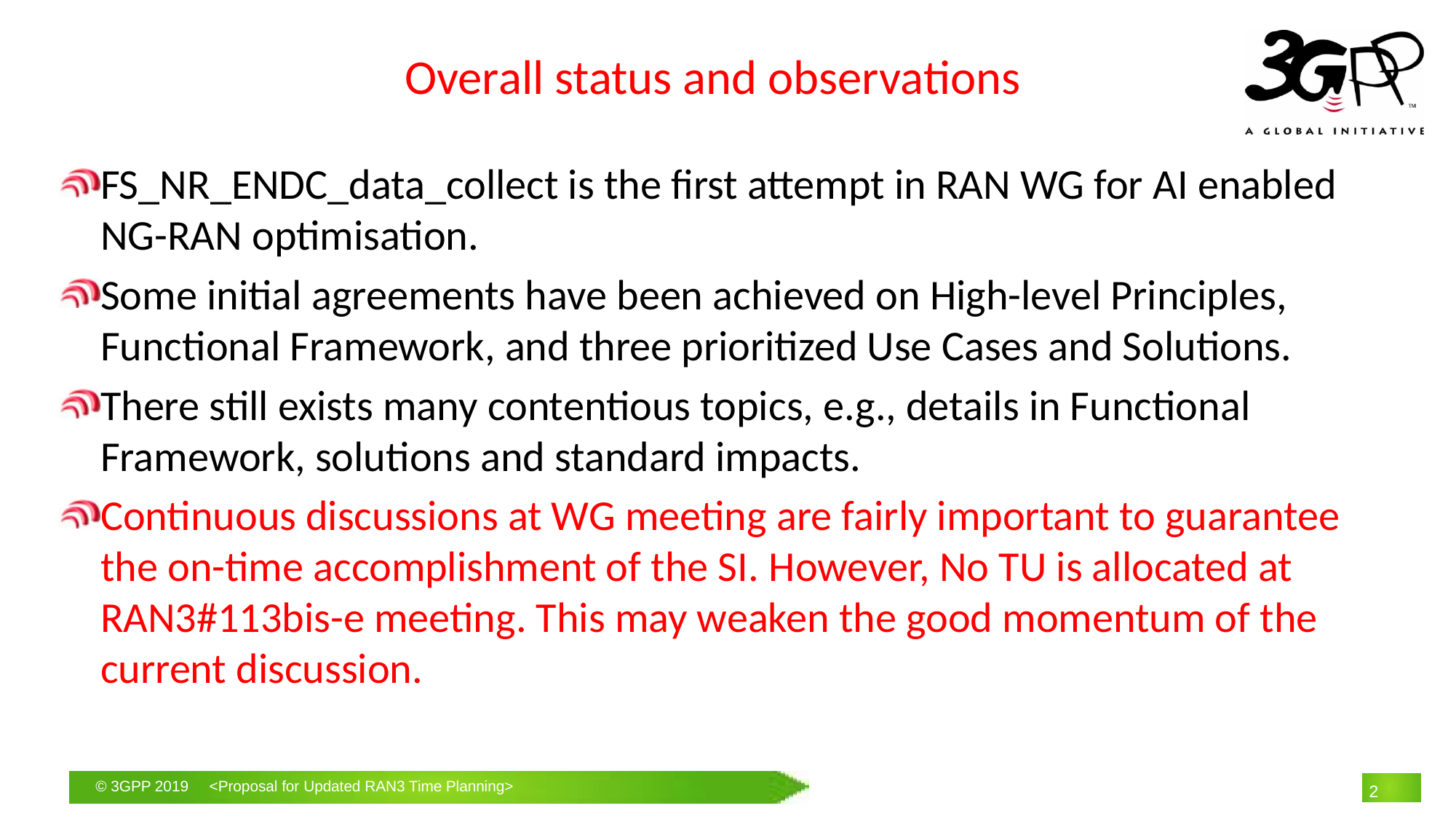

# Overall status and observations
FS_NR_ENDC_data_collect is the first attempt in RAN WG for AI enabled NG-RAN optimisation.
Some initial agreements have been achieved on High-level Principles, Functional Framework, and three prioritized Use Cases and Solutions.
There still exists many contentious topics, e.g., details in Functional Framework, solutions and standard impacts.
Continuous discussions at WG meeting are fairly important to guarantee the on-time accomplishment of the SI. However, No TU is allocated at RAN3#113bis-e meeting. This may weaken the good momentum of the current discussion.

2